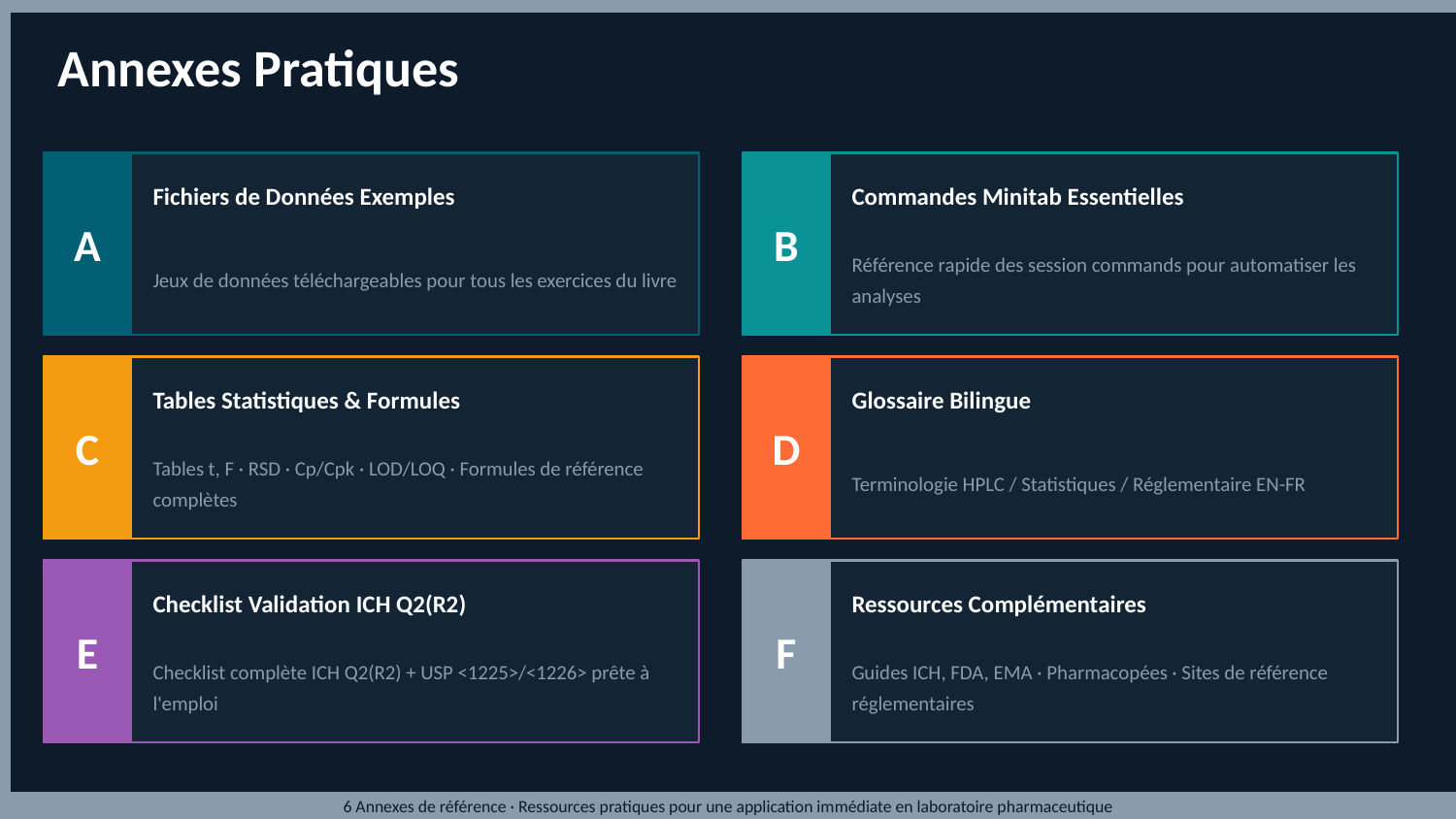

Annexes Pratiques

A

B
Fichiers de Données Exemples
Commandes Minitab Essentielles
Jeux de données téléchargeables pour tous les exercices du livre
Référence rapide des session commands pour automatiser les analyses

C

D
Tables Statistiques & Formules
Glossaire Bilingue
Tables t, F · RSD · Cp/Cpk · LOD/LOQ · Formules de référence complètes
Terminologie HPLC / Statistiques / Réglementaire EN-FR

E

F
Checklist Validation ICH Q2(R2)
Ressources Complémentaires
Checklist complète ICH Q2(R2) + USP <1225>/<1226> prête à l'emploi
Guides ICH, FDA, EMA · Pharmacopées · Sites de référence réglementaires

6 Annexes de référence · Ressources pratiques pour une application immédiate en laboratoire pharmaceutique